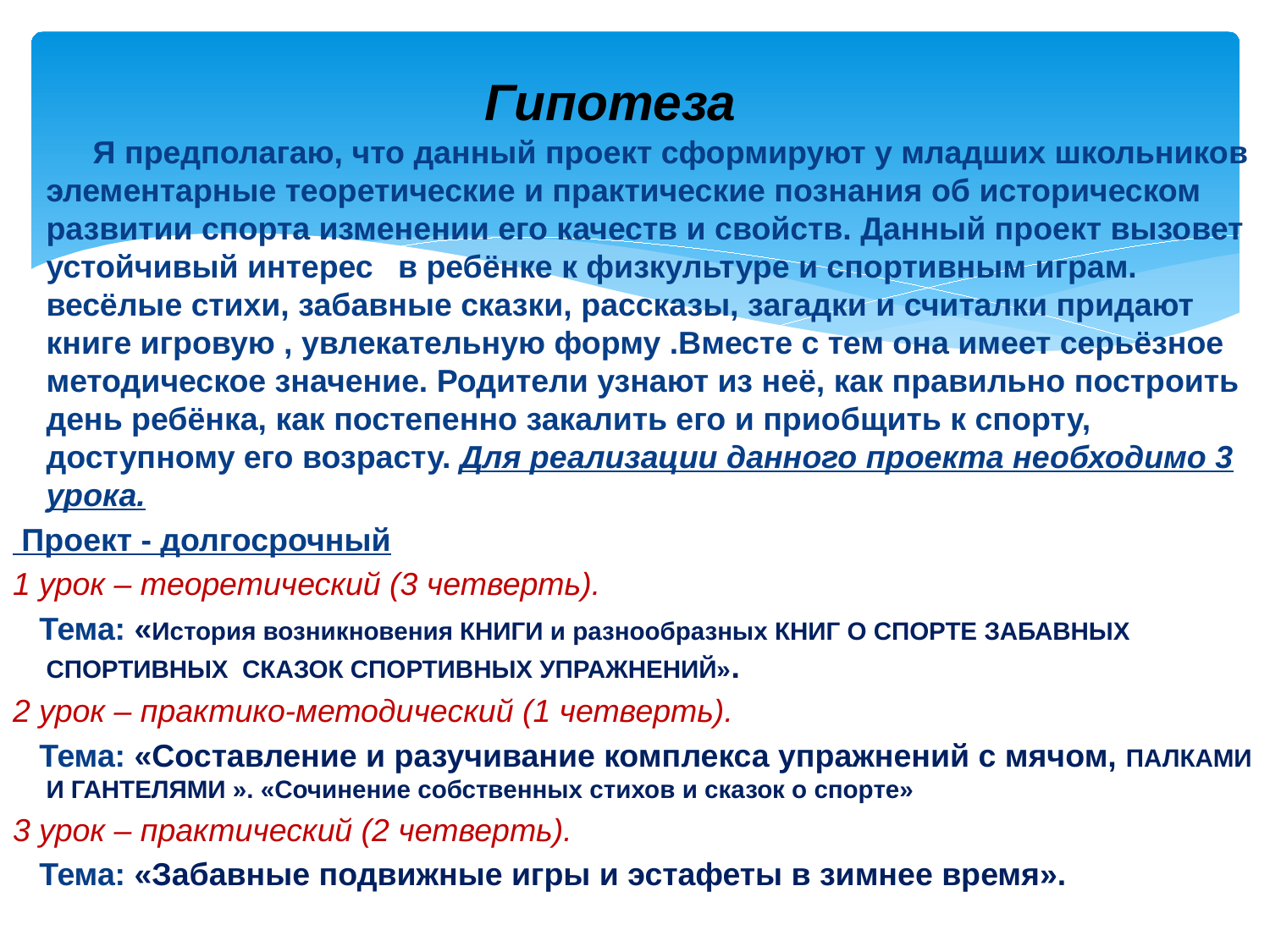

# Гипотеза
         Я предполагаю, что данный проект сформируют у младших школьников элементарные теоретические и практические познания об историческом развитии спорта изменении его качеств и свойств. Данный проект вызовет устойчивый интерес   в ребёнке к физкультуре и спортивным играм. весёлые стихи, забавные сказки, рассказы, загадки и считалки придают книге игровую , увлекательную форму .Вместе с тем она имеет серьёзное методическое значение. Родители узнают из неё, как правильно построить день ребёнка, как постепенно закалить его и приобщить к спорту, доступному его возрасту. Для реализации данного проекта необходимо 3 урока.
 Проект - долгосрочный
1 урок – теоретический (3 четверть).
   Тема: «История возникновения КНИГИ и разнообразных КНИГ О СПОРТЕ ЗАБАВНЫХ СПОРТИВНЫХ  СКАЗОК СПОРТИВНЫХ УПРАЖНЕНИЙ».
2 урок – практико-методический (1 четверть).
   Тема: «Составление и разучивание комплекса упражнений с мячом, ПАЛКАМИ И ГАНТЕЛЯМИ ». «Сочинение собственных стихов и сказок о спорте»
3 урок – практический (2 четверть).
   Тема: «Забавные подвижные игры и эстафеты в зимнее время».